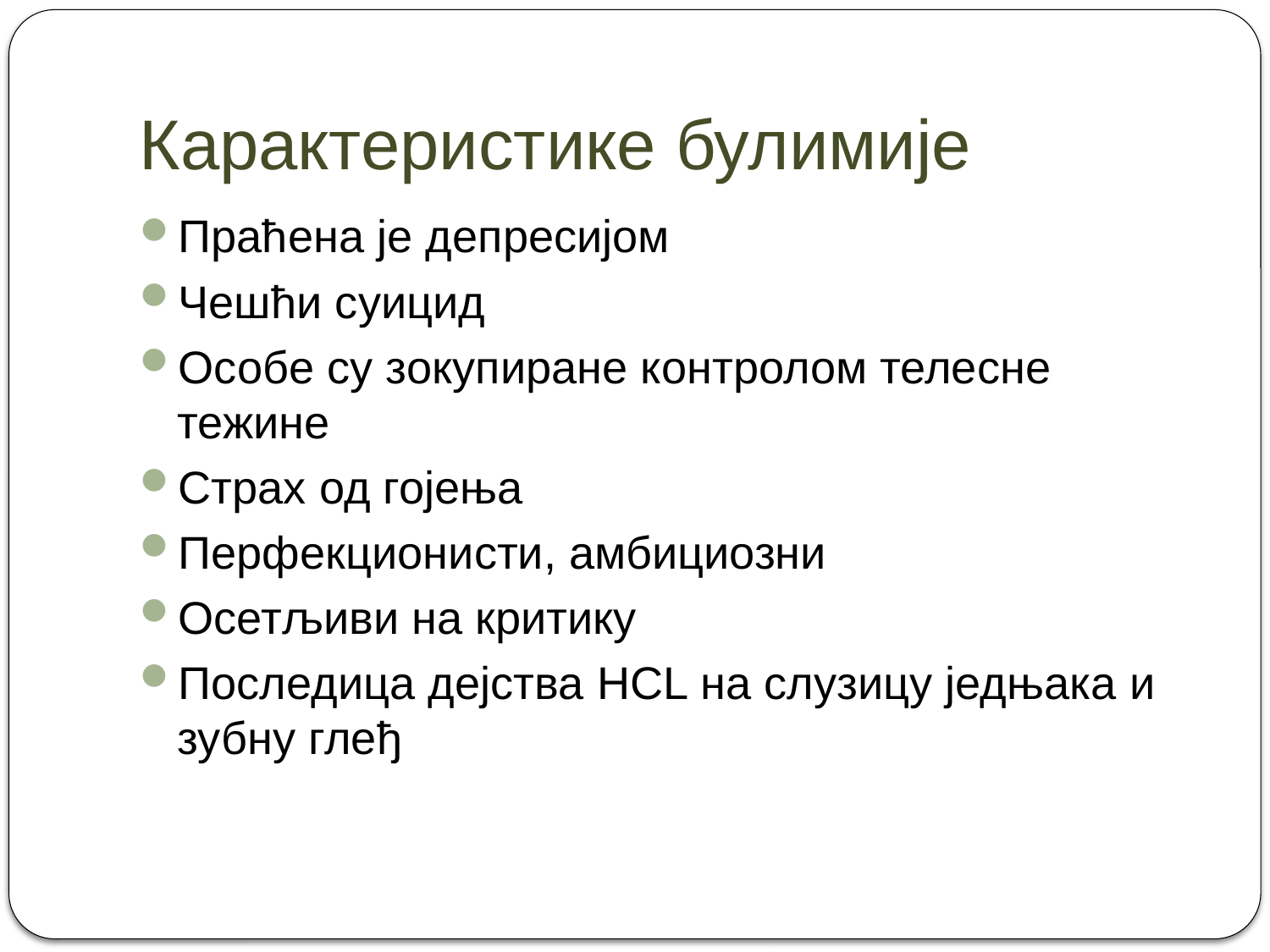

# Карактеристике булимије
Праћена је депресијом
Чешћи суицид
Особе су зокупиране контролом телесне тежине
Страх од гојења
Перфекционисти, амбициозни
Осетљиви на критику
Последица дејства HCL на слузицу једњака и зубну глеђ